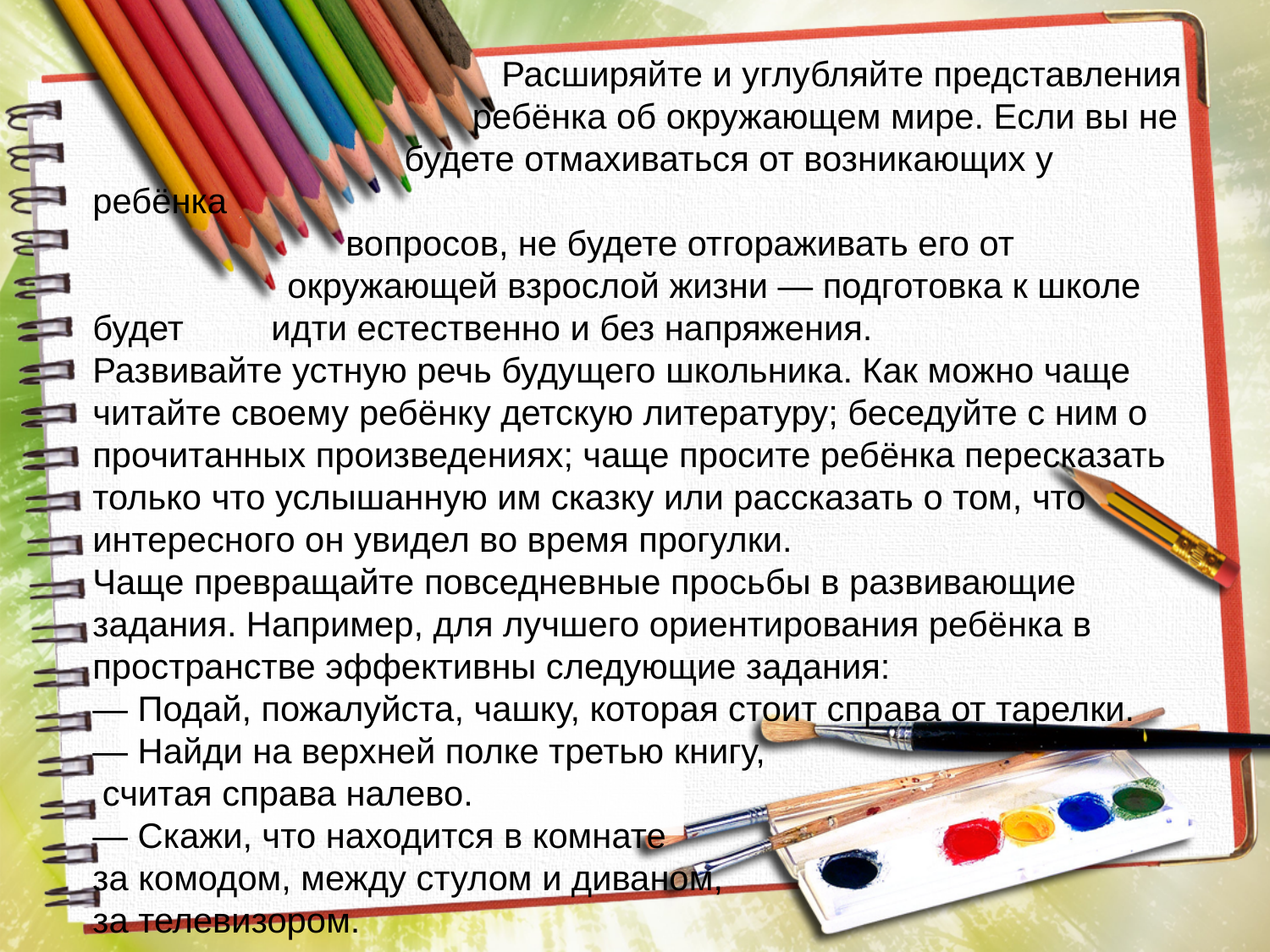

Расширяйте и углубляйте представления
                                       ребёнка об окружающем мире. Если вы не
                                будете отмахиваться от возникающих у ребёнка
                          вопросов, не будете отгораживать его от
                    окружающей взрослой жизни — подготовка к школе будет         идти естественно и без напряжения.
Развивайте устную речь будущего школьника. Как можно чаще читайте своему ребёнку детскую литературу; беседуйте с ним о прочитанных произведениях; чаще просите ребёнка пересказать только что услышанную им сказку или рассказать о том, что интересного он увидел во время прогулки.
Чаще превращайте повседневные просьбы в развивающие задания. Например, для лучшего ориентирования ребёнка в пространстве эффективны следующие задания:
— Подай, пожалуйста, чашку, которая стоит справа от тарелки.
— Найди на верхней полке третью книгу,
 считая справа налево.
— Скажи, что находится в комнате
за комодом, между стулом и диваном,
за телевизором.